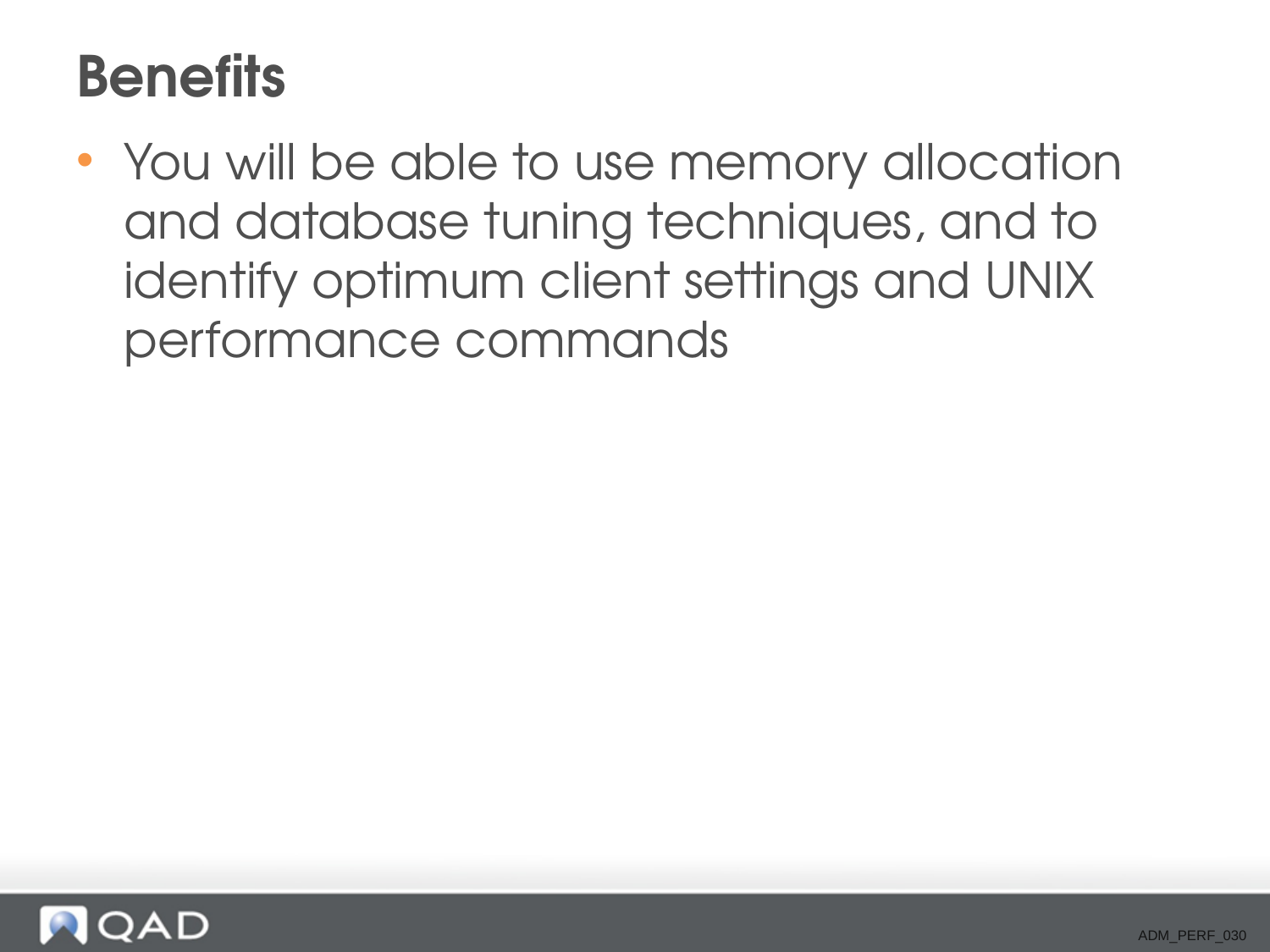

# Benefits
You will be able to use memory allocation and database tuning techniques, and to identify optimum client settings and UNIX performance commands

ADM_PERF_030